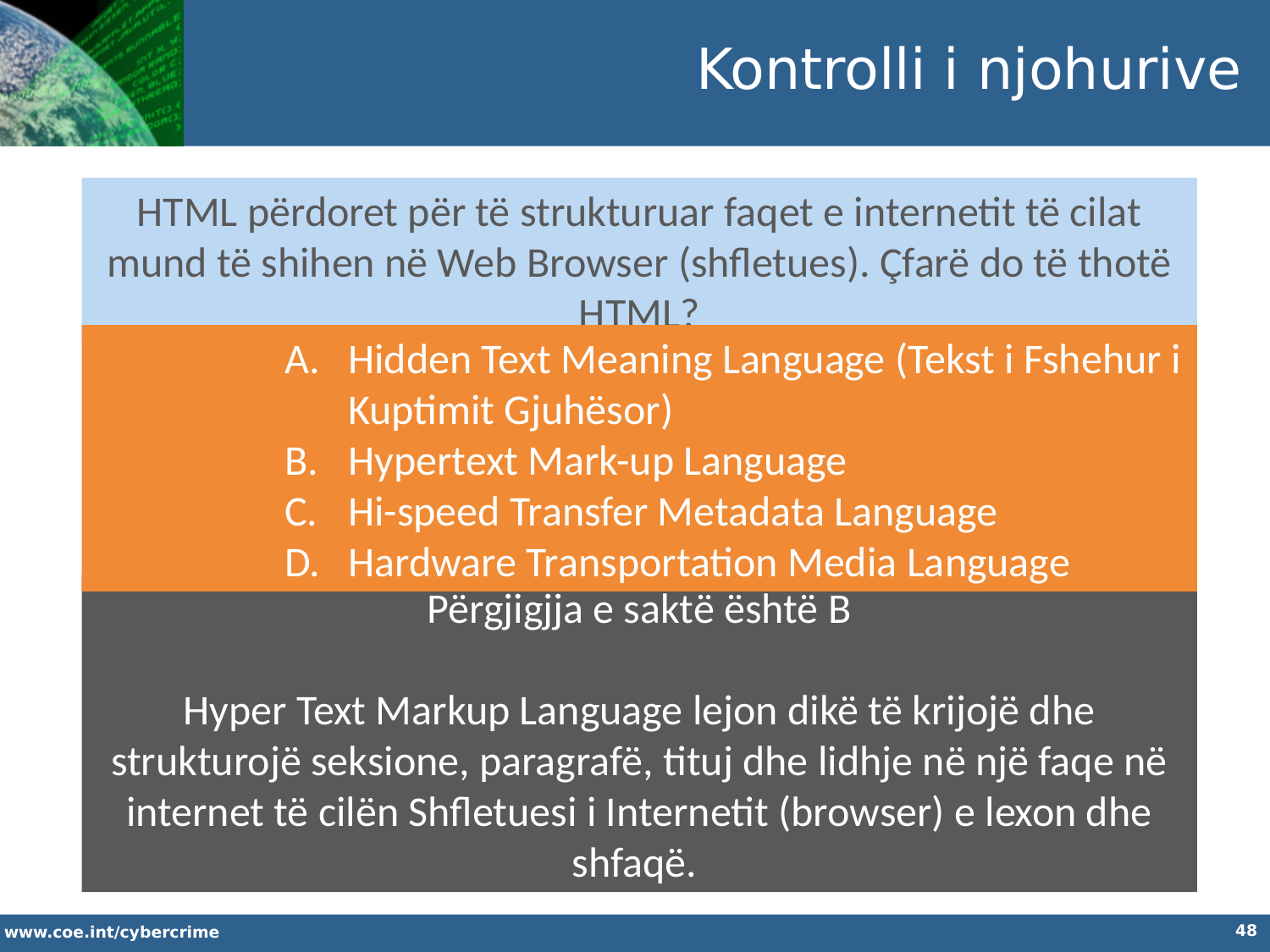

Kontrolli i njohurive
HTML përdoret për të strukturuar faqet e internetit të cilat mund të shihen në Web Browser (shfletues). Çfarë do të thotë HTML?
Hidden Text Meaning Language (Tekst i Fshehur i Kuptimit Gjuhësor)
Hypertext Mark-up Language
Hi-speed Transfer Metadata Language
Hardware Transportation Media Language
Përgjigjja e saktë është B

Hyper Text Markup Language lejon dikë të krijojë dhe strukturojë seksione, paragrafë, tituj dhe lidhje në një faqe në internet të cilën Shfletuesi i Internetit (browser) e lexon dhe shfaqë.